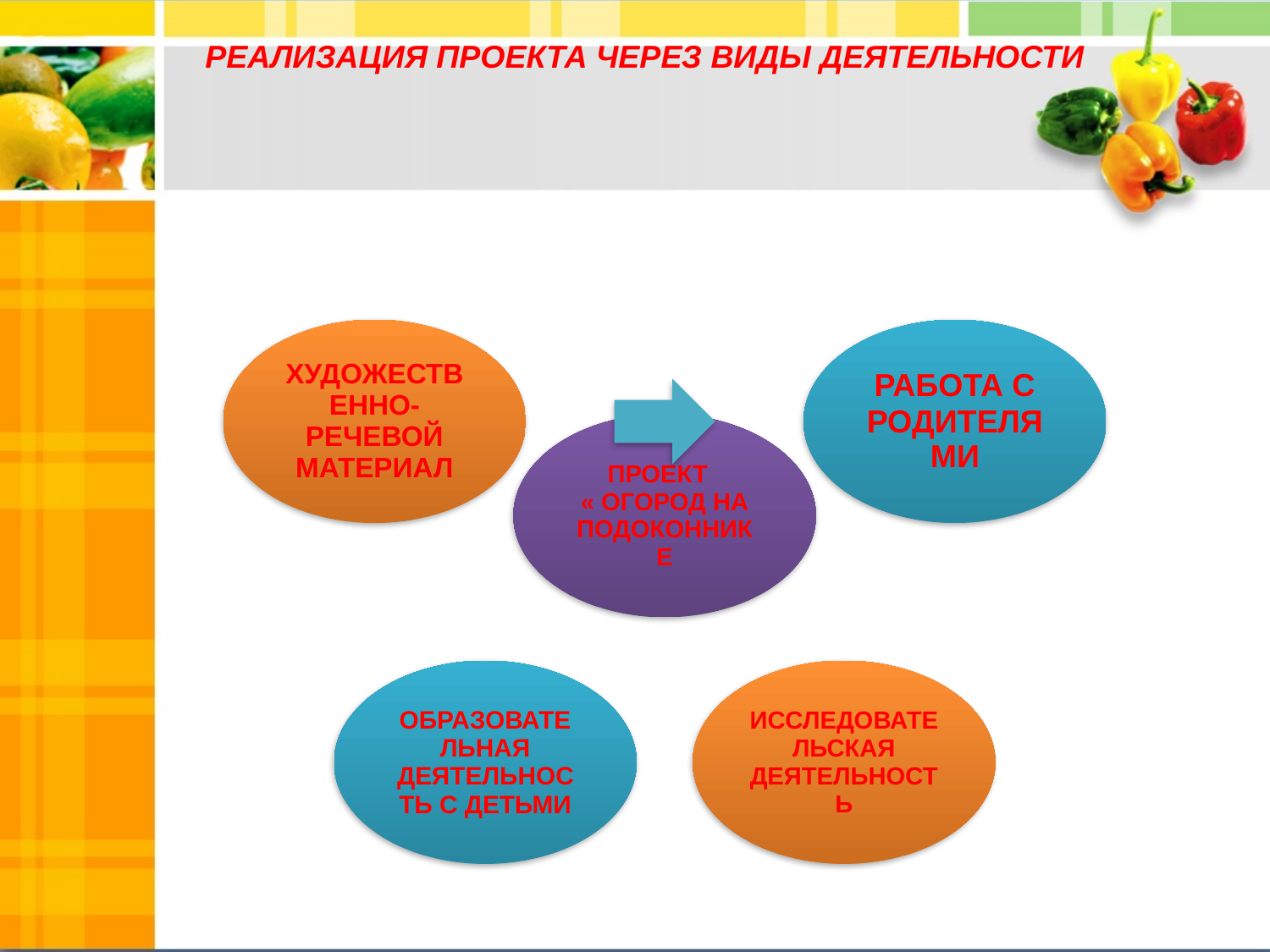

РЕАЛИЗАЦИЯ ПРОЕКТА ЧЕРЕЗ ВИДЫ ДЕЯТЕЛЬНОСТИ
ПРОЕКТ
« ОГОРОД НА ПОДОКОННИКЕ
РАБОТА С РОДИТЕЛЯМИ
ИССЛЕДОВАТЕЛЬСКАЯ ДЕЯТЕЛЬНОСТЬ
ОБРАЗОВАТЕЛЬНАЯ ДЕЯТЕЛЬНОСТЬ С ДЕТЬМИ
ХУДОЖЕСТВЕННО-РЕЧЕВОЙ МАТЕРИАЛ